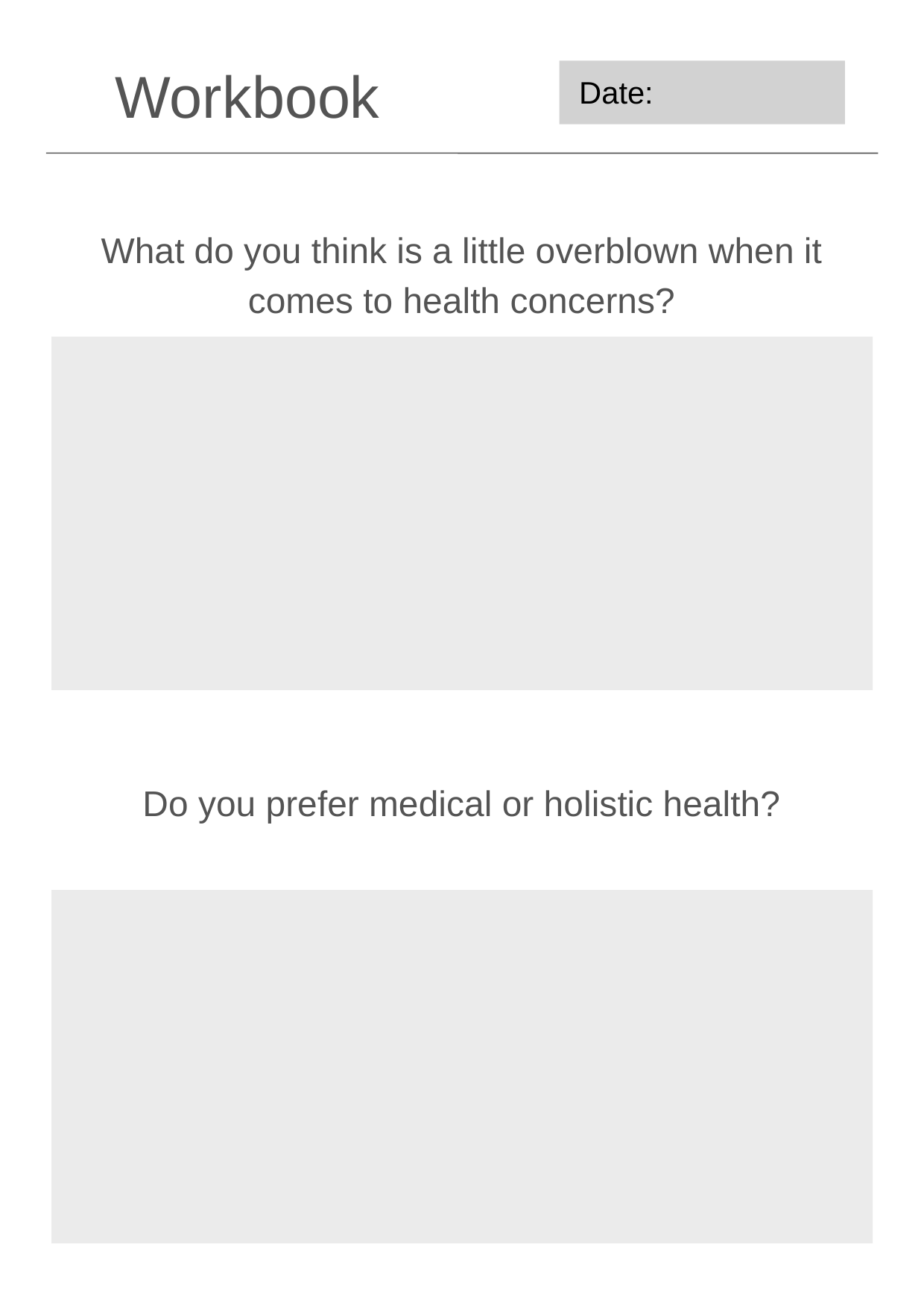

Workbook

Date:

What do you think is a little overblown when it comes to health concerns?

Do you prefer medical or holistic health?